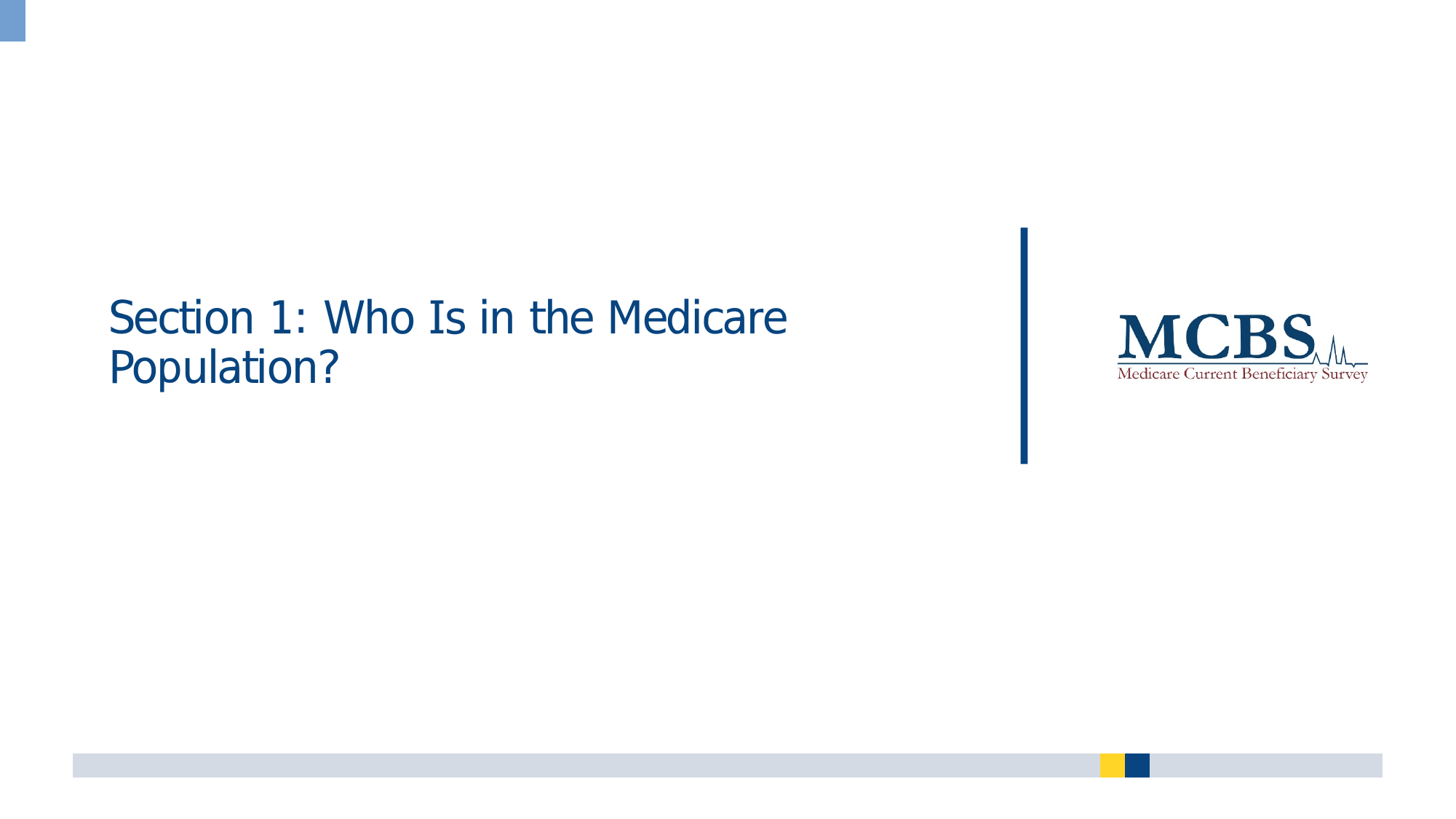

# Section 1: Who Is in the Medicare Population?